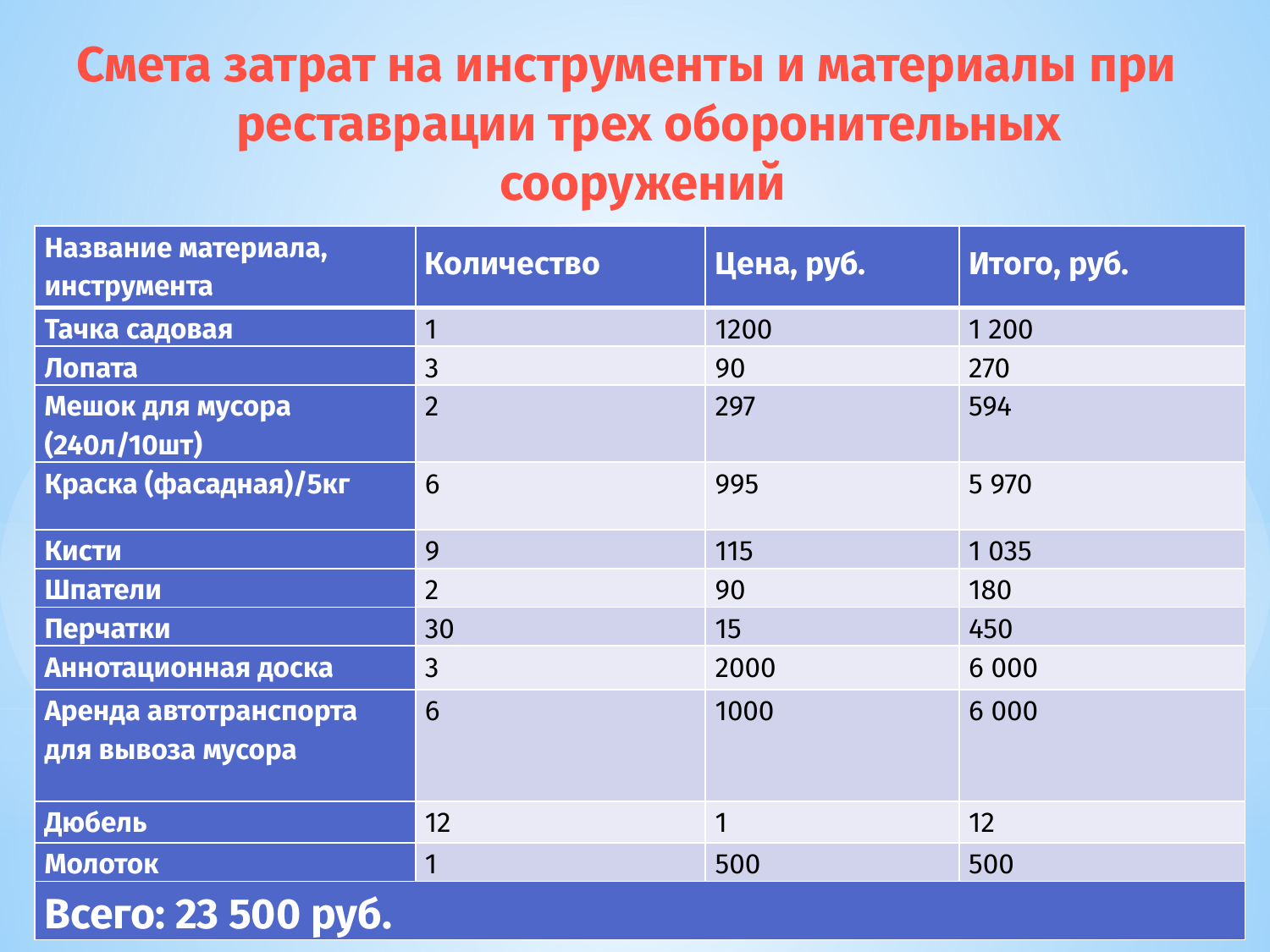

Cмета затрат на инструменты и материалы при реставрации трех оборонительных сооружений
| Название материала, инструмента | Количество | Цена, руб. | Итого, руб. |
| --- | --- | --- | --- |
| Тачка садовая | 1 | 1200 | 1 200 |
| Лопата | 3 | 90 | 270 |
| Мешок для мусора (240л/10шт) | 2 | 297 | 594 |
| Краска (фасадная)/5кг | 6 | 995 | 5 970 |
| Кисти | 9 | 115 | 1 035 |
| Шпатели | 2 | 90 | 180 |
| Перчатки | 30 | 15 | 450 |
| Аннотационная доска | 3 | 2000 | 6 000 |
| Аренда автотранспорта для вывоза мусора | 6 | 1000 | 6 000 |
| Дюбель | 12 | 1 | 12 |
| Молоток | 1 | 500 | 500 |
| Всего: 23 500 руб. |  |  |  |